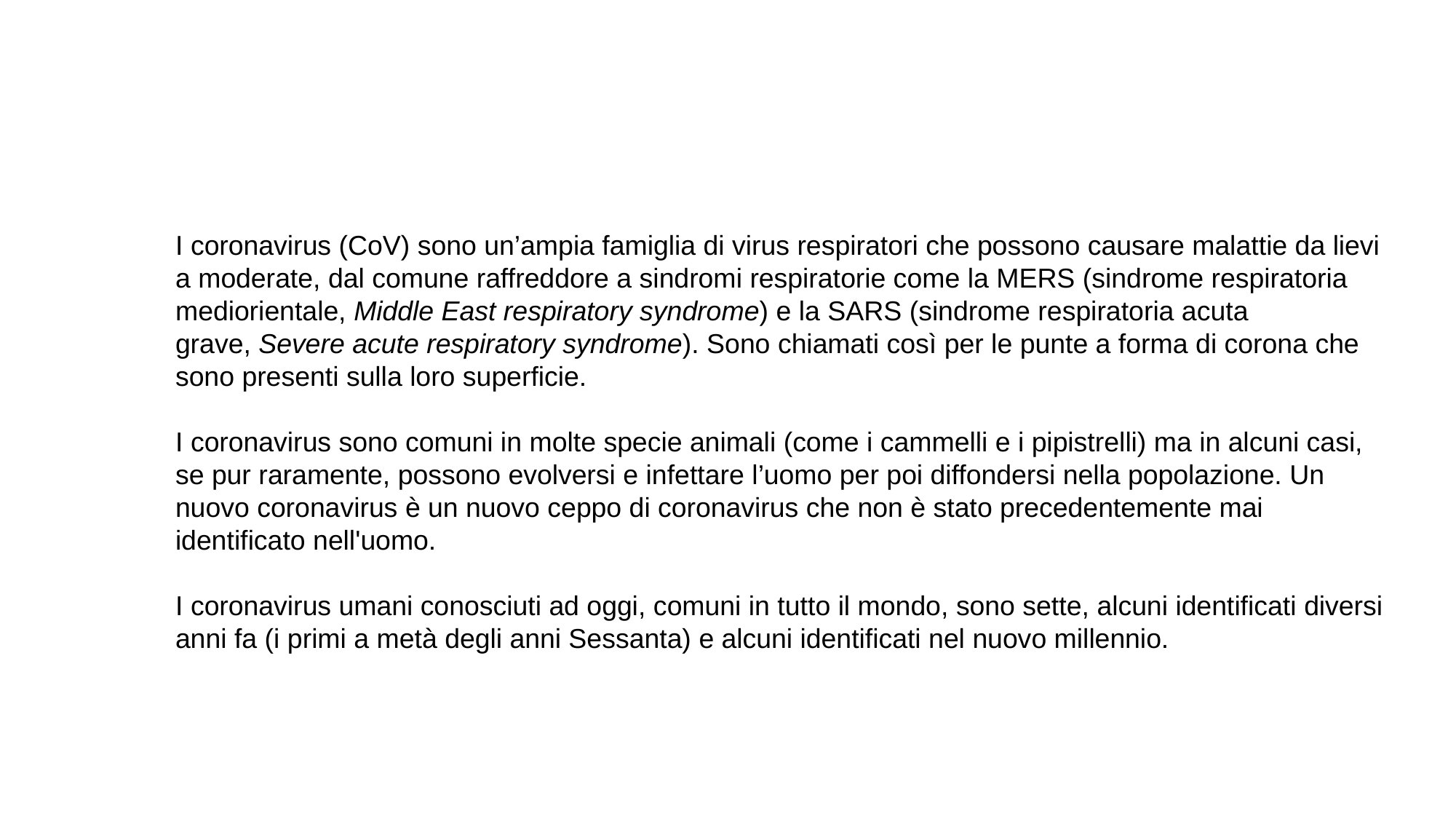

I coronavirus (CoV) sono un’ampia famiglia di virus respiratori che possono causare malattie da lievi a moderate, dal comune raffreddore a sindromi respiratorie come la MERS (sindrome respiratoria mediorientale, Middle East respiratory syndrome) e la SARS (sindrome respiratoria acuta grave, Severe acute respiratory syndrome). Sono chiamati così per le punte a forma di corona che sono presenti sulla loro superficie.

I coronavirus sono comuni in molte specie animali (come i cammelli e i pipistrelli) ma in alcuni casi, se pur raramente, possono evolversi e infettare l’uomo per poi diffondersi nella popolazione. Un nuovo coronavirus è un nuovo ceppo di coronavirus che non è stato precedentemente mai identificato nell'uomo.

I coronavirus umani conosciuti ad oggi, comuni in tutto il mondo, sono sette, alcuni identificati diversi anni fa (i primi a metà degli anni Sessanta) e alcuni identificati nel nuovo millennio.